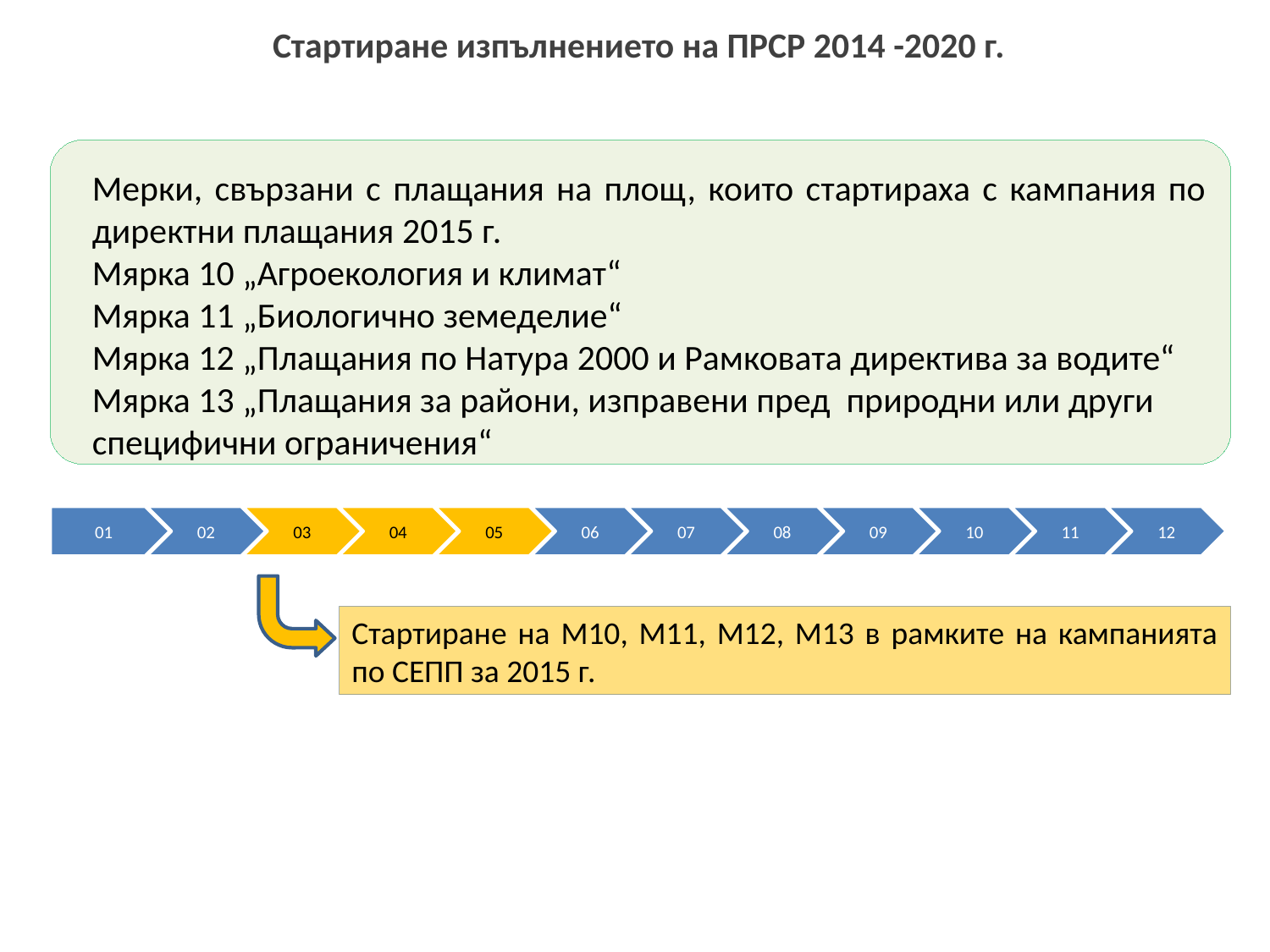

Стартиране изпълнението на ПРСР 2014 -2020 г.

Мерки, свързани с плащания на площ, които стартираха с кампания по  директни плащания 2015 г.
Мярка 10 „Агроекология и климат“
Мярка 11 „Биологично земеделие“
Мярка 12 „Плащания по Натура 2000 и Рамковата директива за водите“
Мярка 13 „Плащания за райони, изправени пред  природни или други специфични ограничения“
01

02

03

04

05

06

07

08

09

10

11

12

Стартиране на М10, М11, М12, М13 в рамките на кампанията по СЕПП за 2015 г.